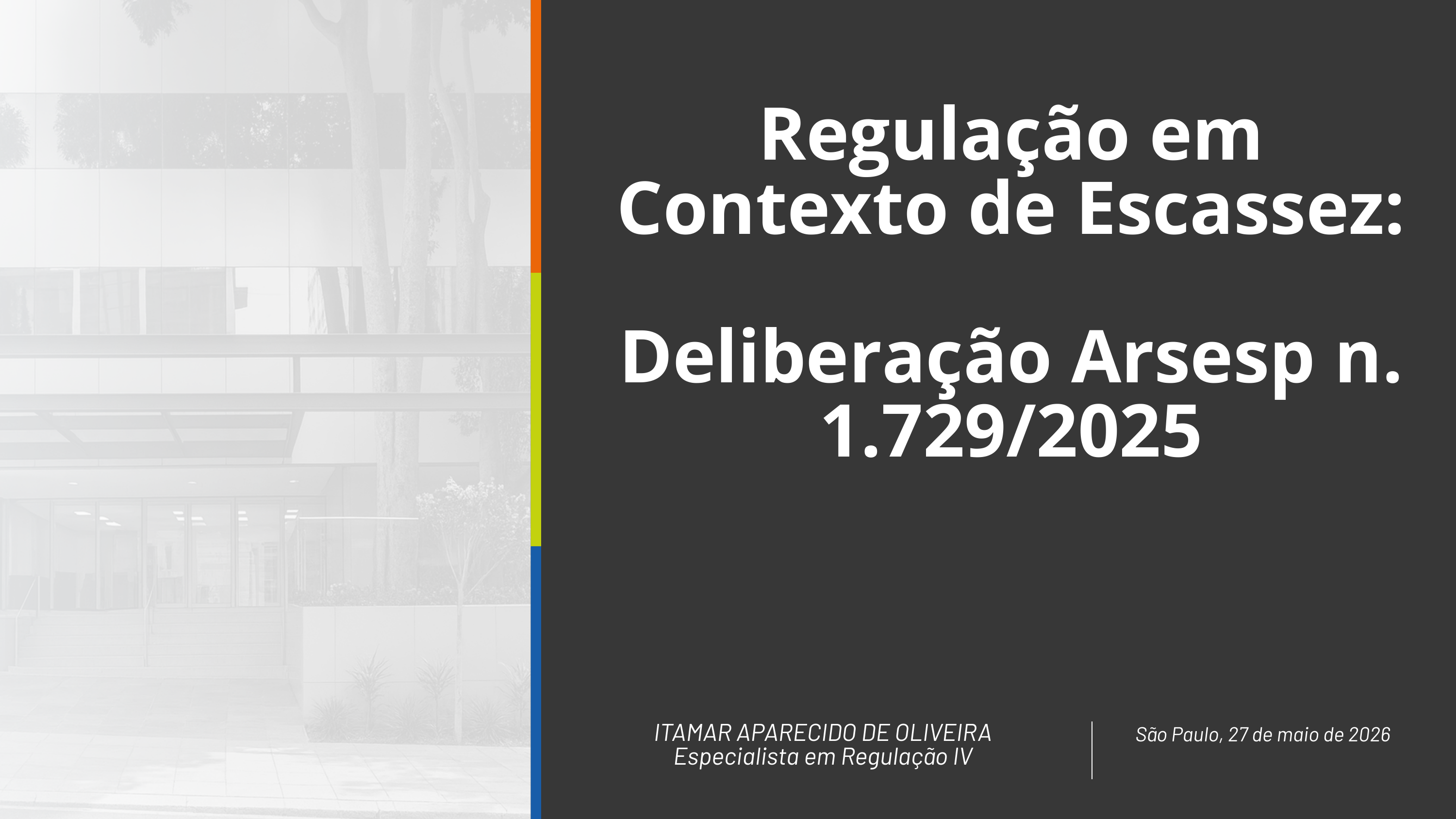

Regulação em Contexto de Escassez:

Deliberação Arsesp n. 1.729/2025

ITAMAR APARECIDO DE OLIVEIRA
Especialista em Regulação IV
São Paulo, 27 de maio de 2026